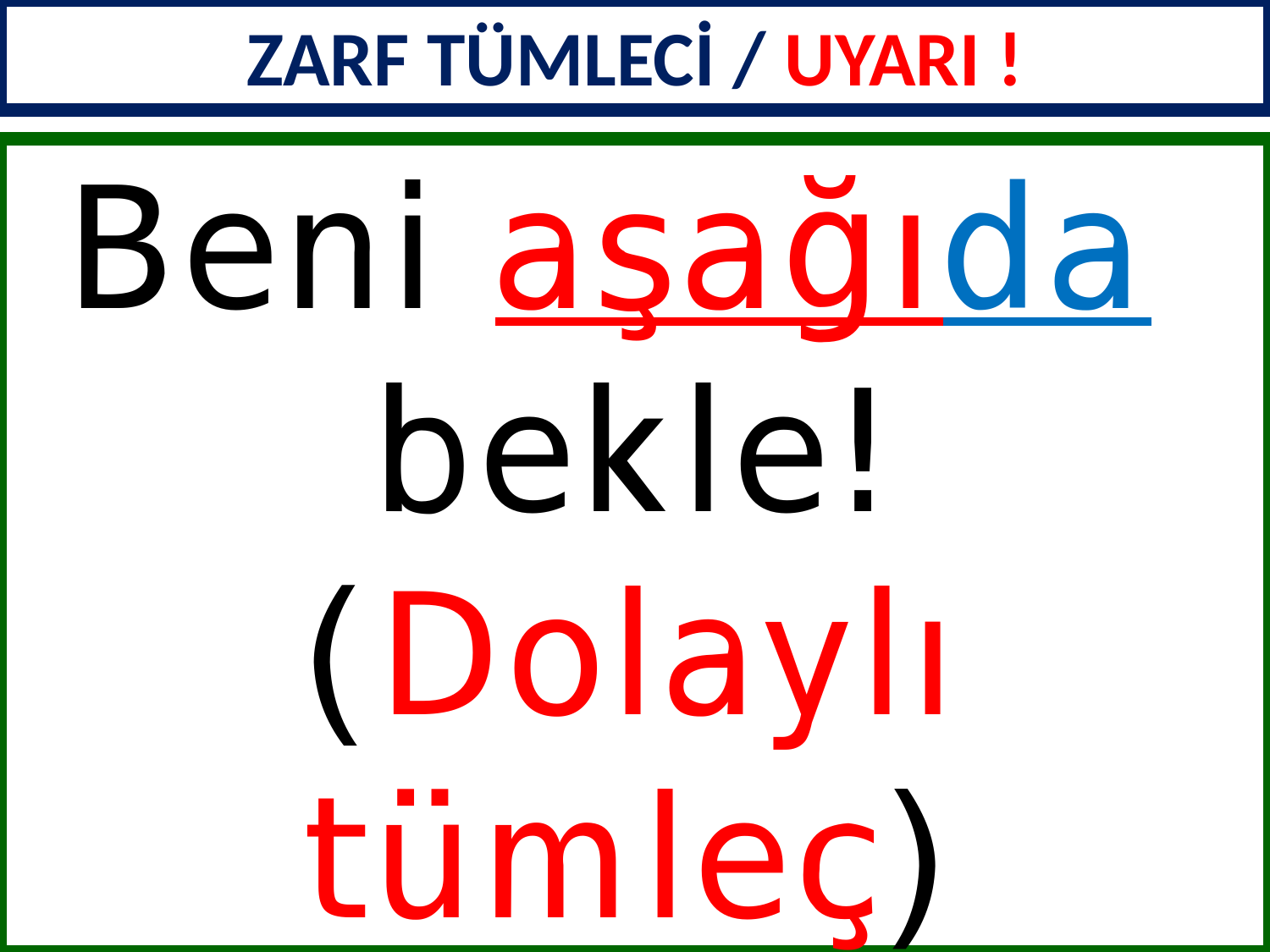

ZARF TÜMLECİ / UYARI !
Beni aşağıda
bekle!
(Dolaylı tümleç)